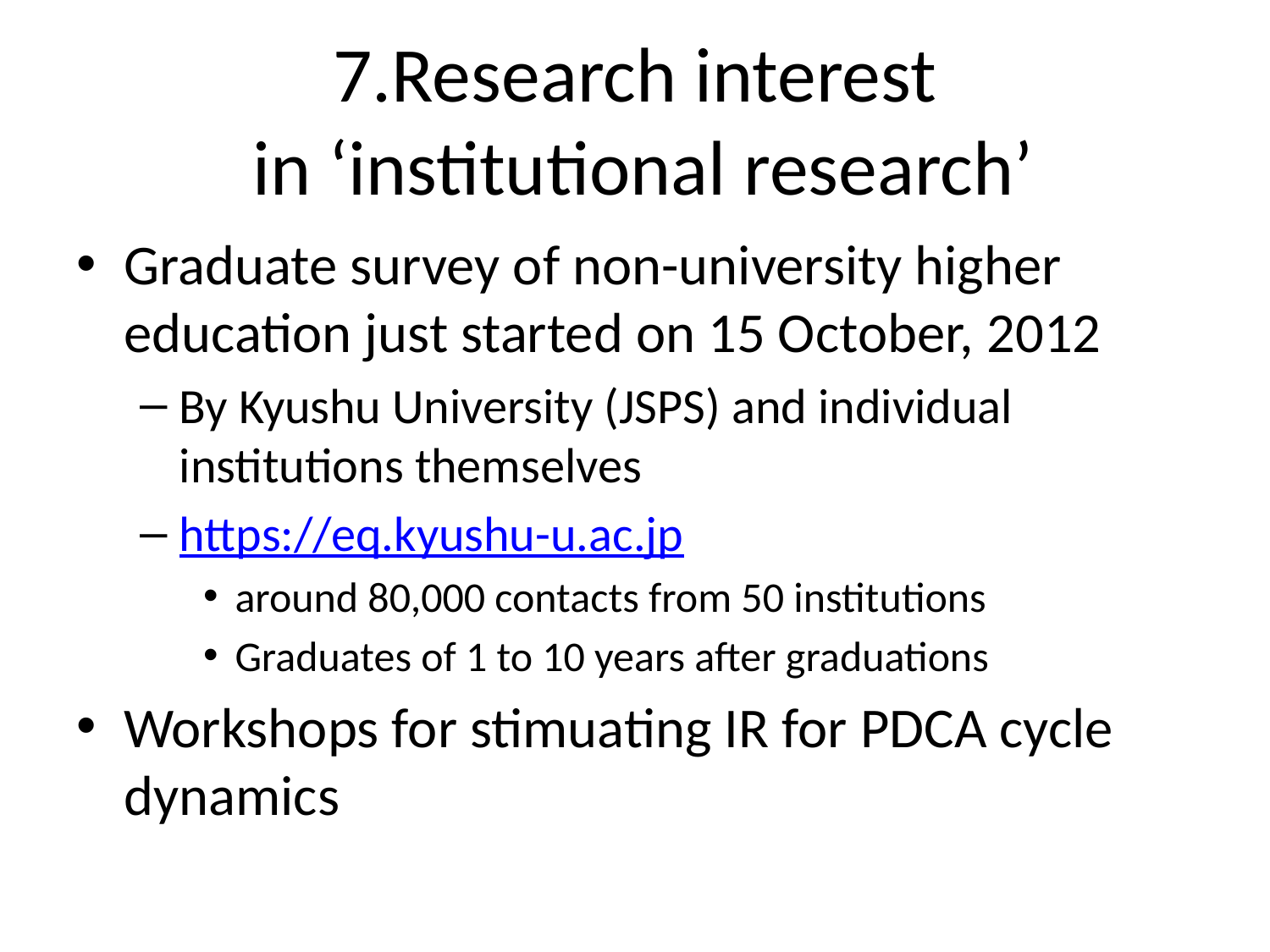

# 7.Research interest in ‘institutional research’
Graduate survey of non-university higher education just started on 15 October, 2012
By Kyushu University (JSPS) and individual institutions themselves
https://eq.kyushu-u.ac.jp
around 80,000 contacts from 50 institutions
Graduates of 1 to 10 years after graduations
Workshops for stimuating IR for PDCA cycle dynamics